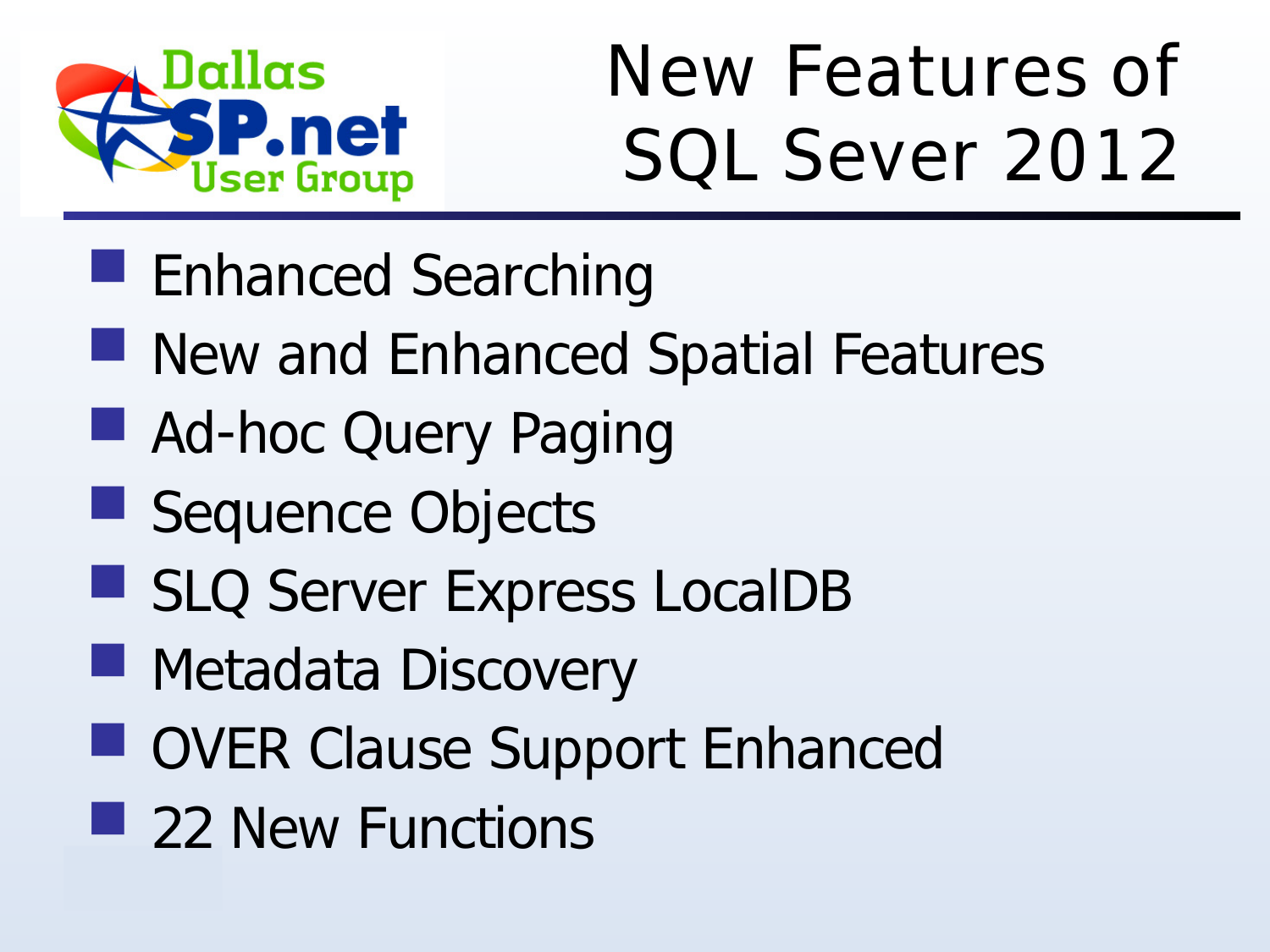

# New Features of SQL Sever 2012
 Enhanced Searching
 New and Enhanced Spatial Features
 Ad-hoc Query Paging
 Sequence Objects
 SLQ Server Express LocalDB
 Metadata Discovery
 OVER Clause Support Enhanced
 22 New Functions